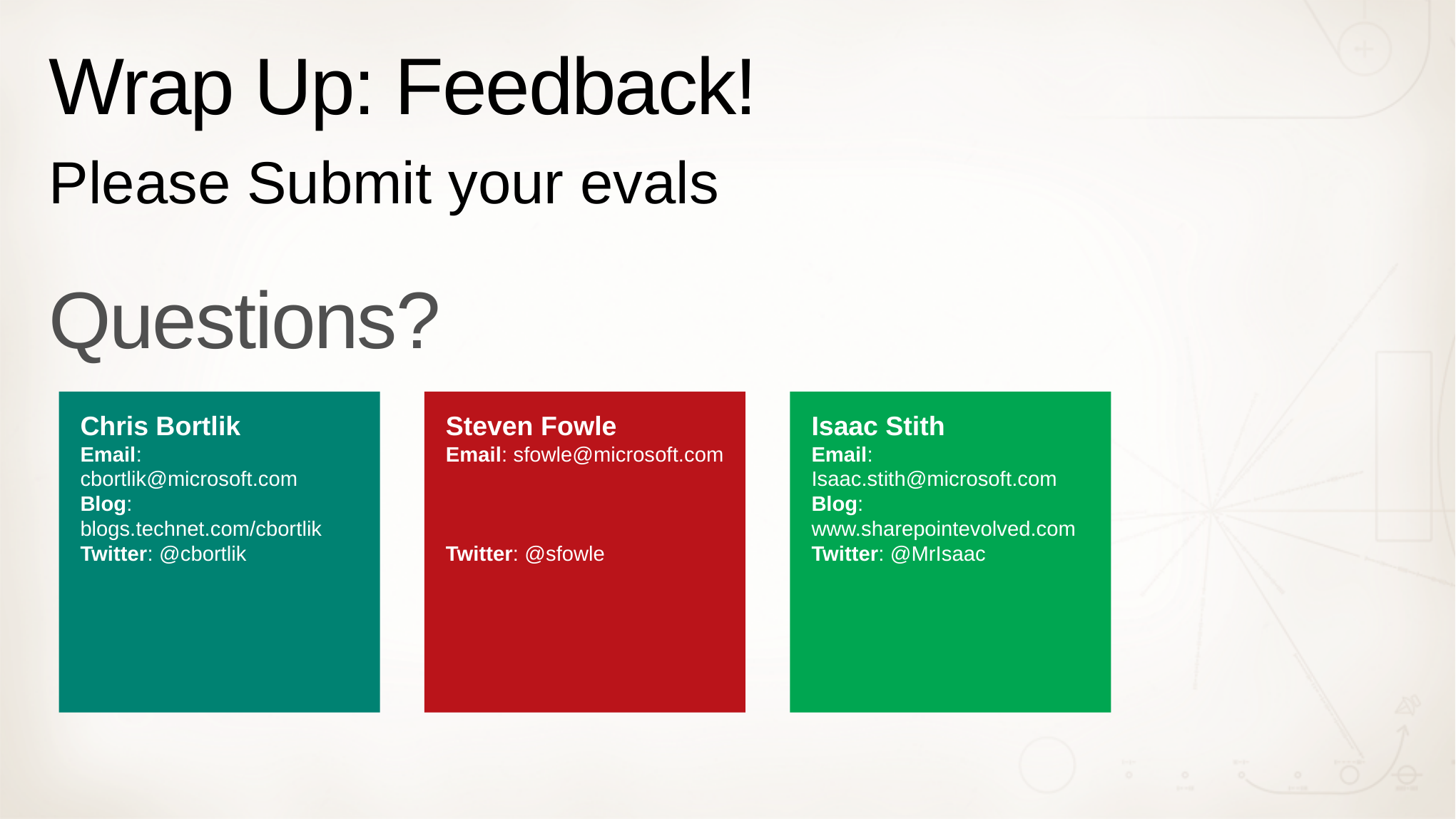

# Wrap Up: Feedback!
Please Submit your evals
Questions?
Chris Bortlik
Email: cbortlik@microsoft.com
Blog: blogs.technet.com/cbortlik
Twitter: @cbortlik
Steven Fowle
Email: sfowle@microsoft.com

Twitter: @sfowle
Isaac Stith
Email: Isaac.stith@microsoft.com
Blog: www.sharepointevolved.com
Twitter: @MrIsaac